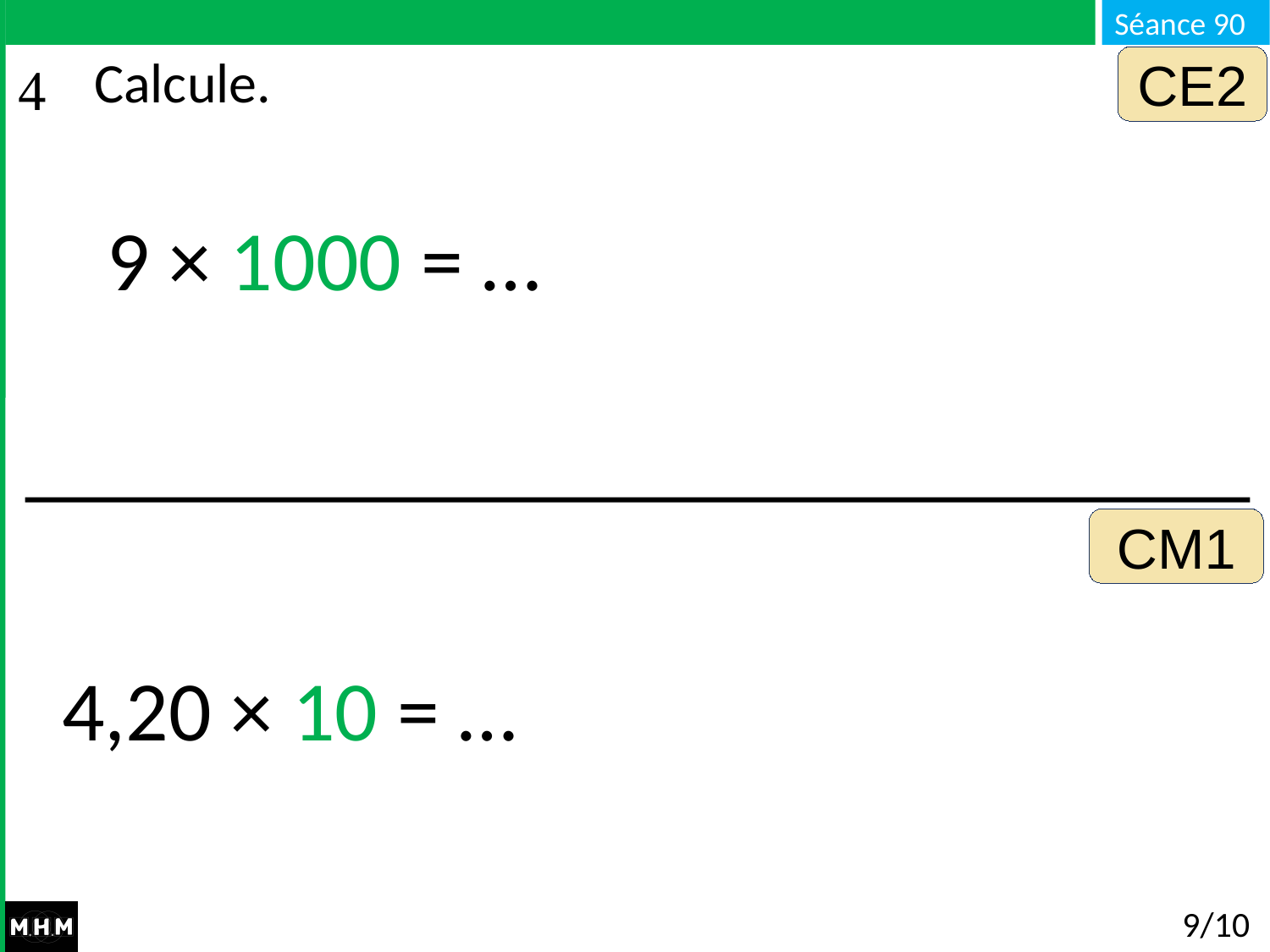

CE2
# Calcule.
9 × 1000 = …

CM1
4,20 × 10 = …
9/10